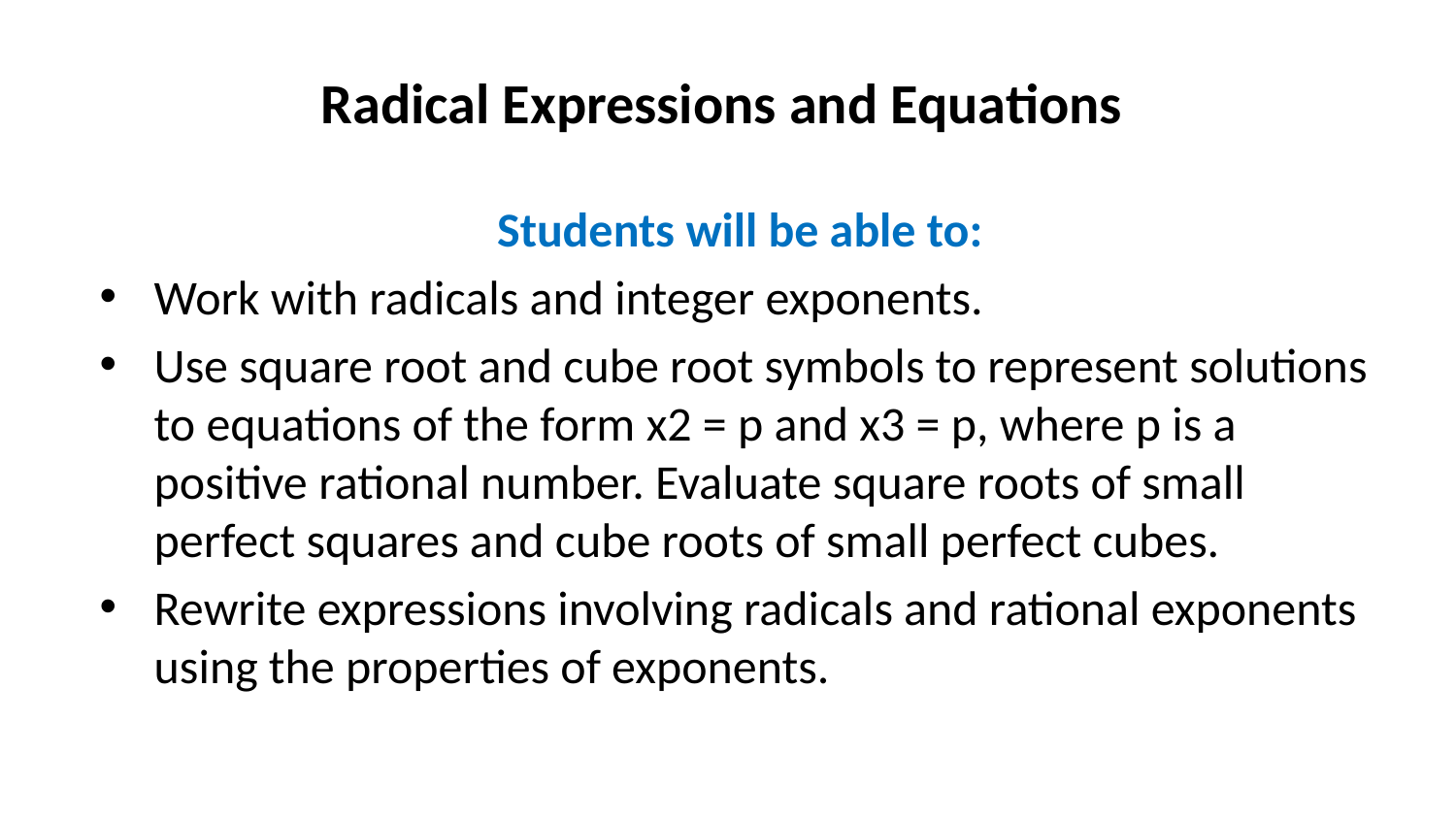

# Radical Expressions and Equations
Students will be able to:
Work with radicals and integer exponents.
Use square root and cube root symbols to represent solutions to equations of the form x2 = p and x3 = p, where p is a positive rational number. Evaluate square roots of small perfect squares and cube roots of small perfect cubes.
Rewrite expressions involving radicals and rational exponents using the properties of exponents.